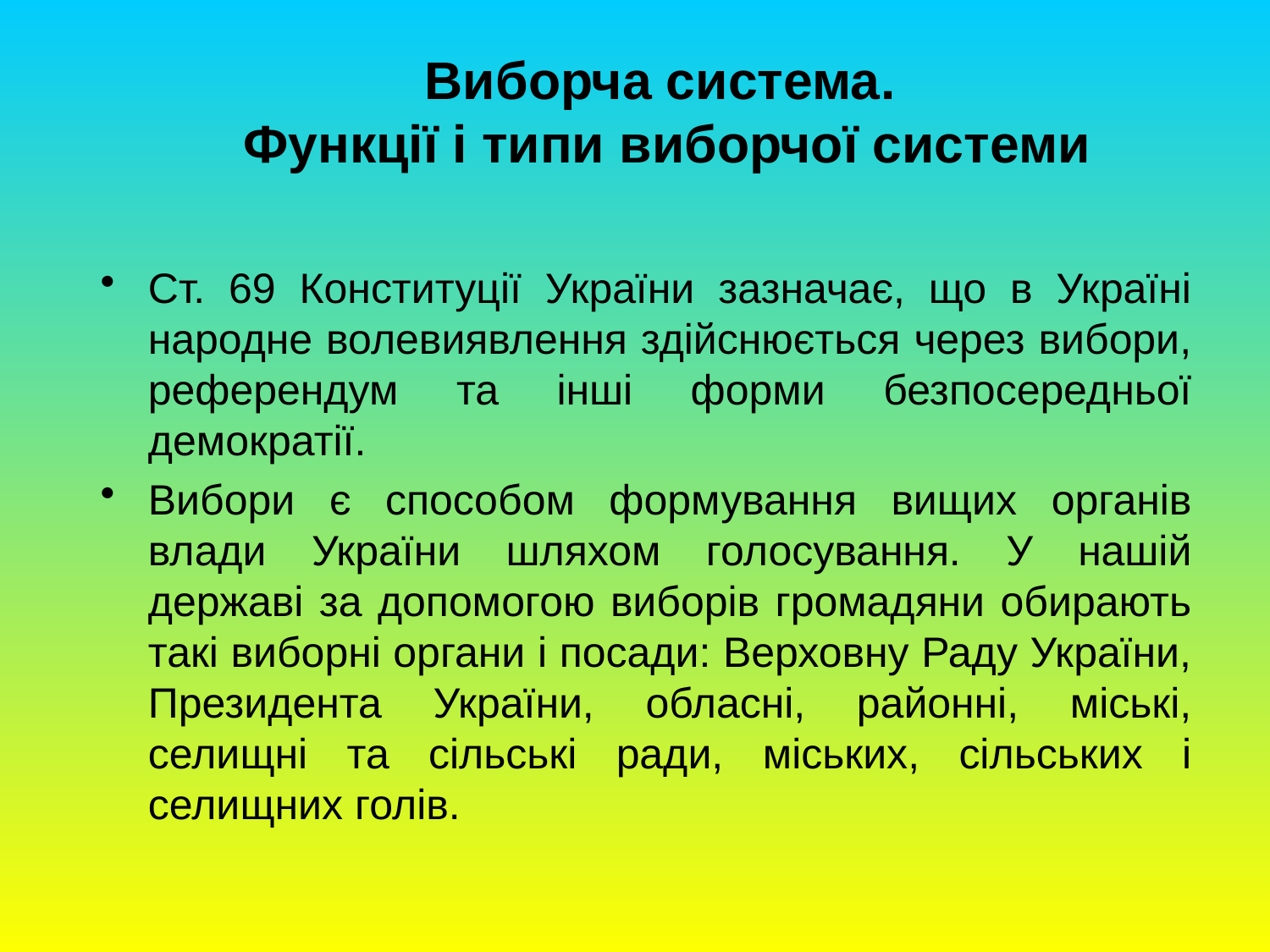

# Виборча система. Функції і типи виборчої системи
Ст. 69 Конституції України зазначає, що в Україні народне волевиявлення здійснюється через вибори, референдум та інші форми безпосередньої демократії.
Вибори є способом формування вищих органів влади України шляхом голосування. У нашій державі за допомогою виборів громадяни обирають такі виборні органи і посади: Верховну Раду України, Президента України, обласні, районні, міські, селищні та сільські ради, міських, сільських і селищних голів.